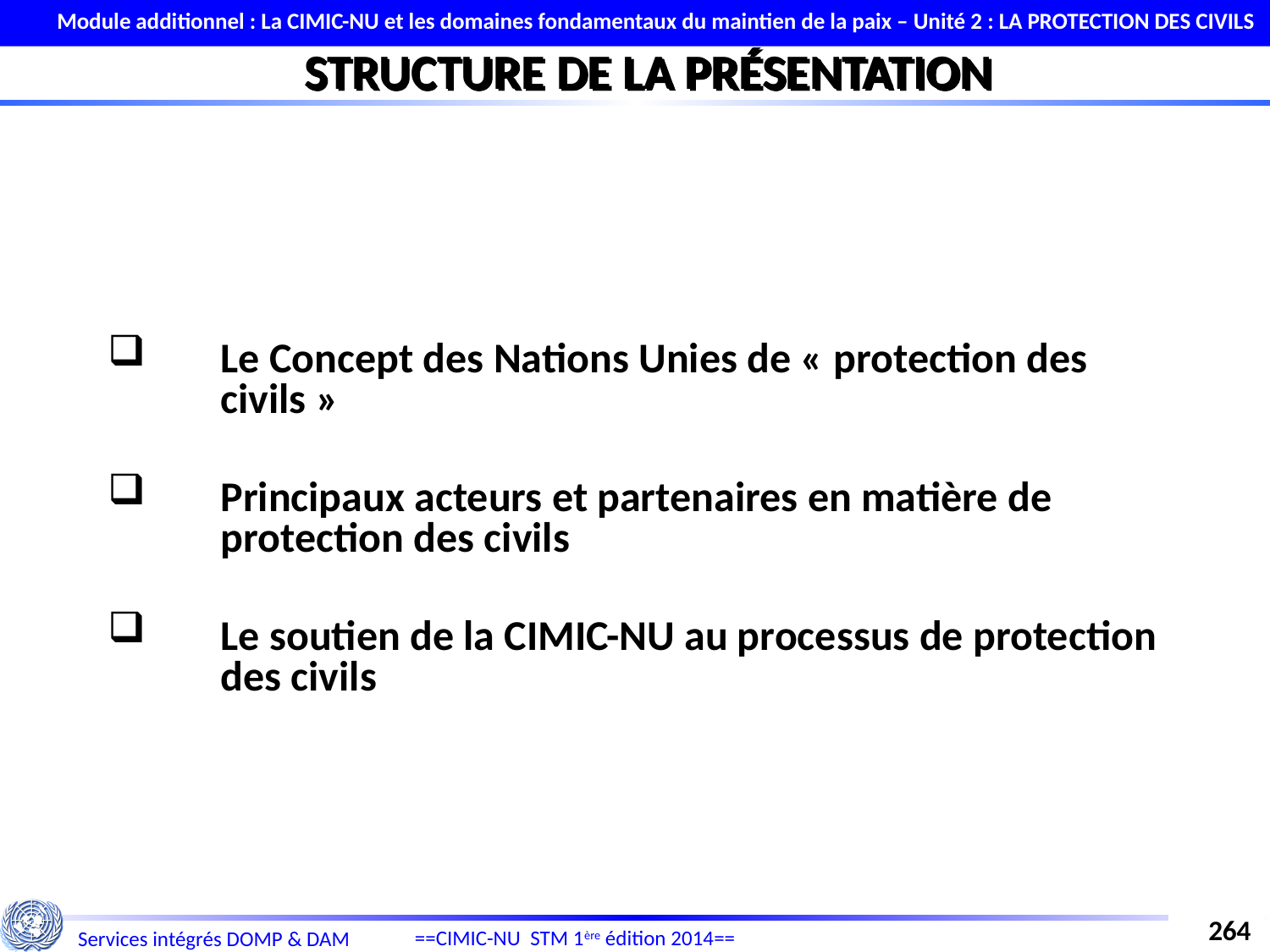

Module additionnel : La CIMIC-NU et les domaines fondamentaux du maintien de la paix – Unité 2 : LA PROTECTION DES CIVILS
STRUCTURE DE LA PRÉSENTATION

Le Concept des Nations Unies de « protection des civils »

Principaux acteurs et partenaires en matière de protection des civils

Le soutien de la CIMIC-NU au processus de protection des civils
264
==CIMIC-NU  STM 1ère édition 2014==
Services intégrés DOMP & DAM